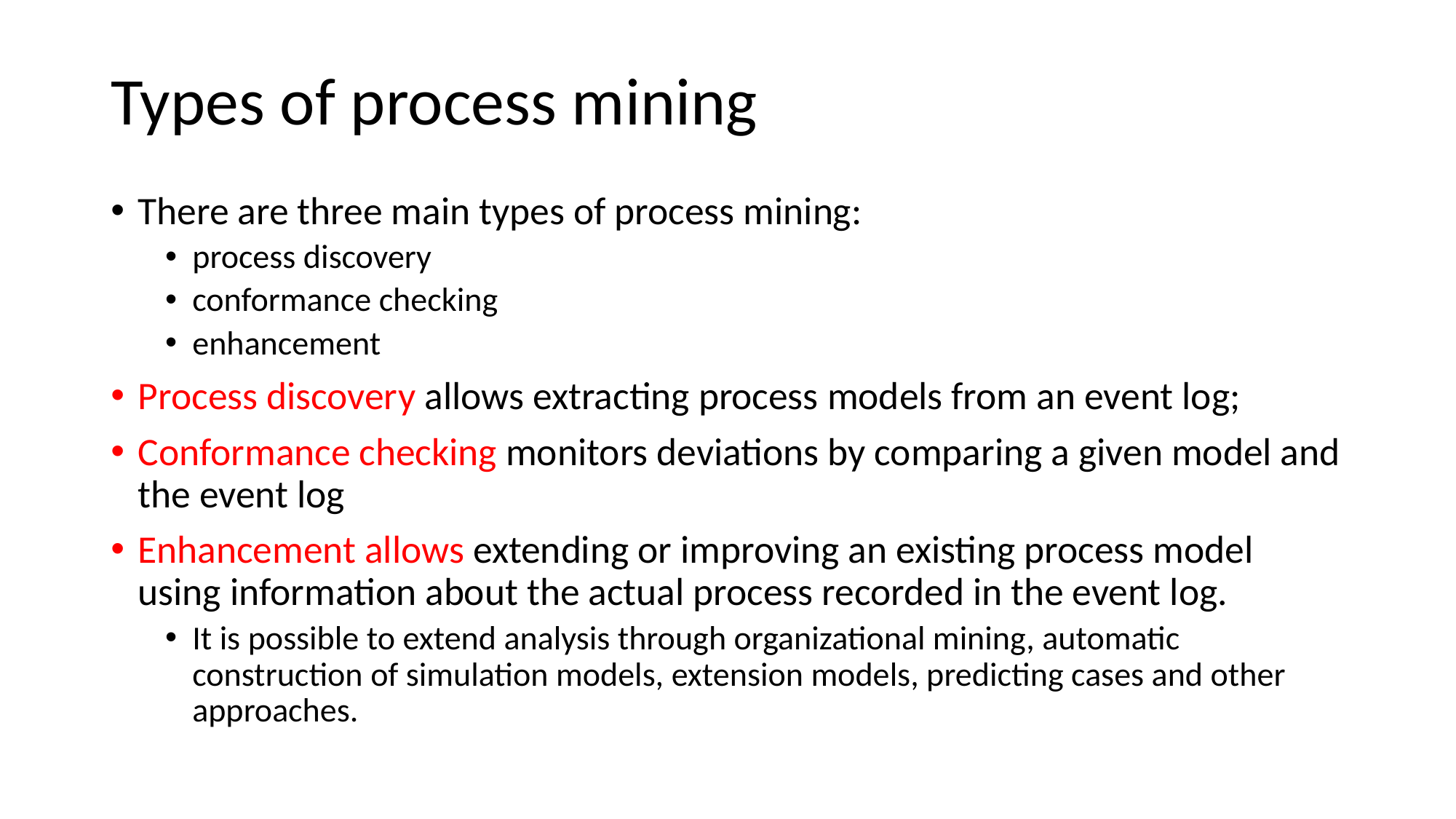

# Types of process mining
There are three main types of process mining:
process discovery
conformance checking
enhancement
Process discovery allows extracting process models from an event log;
Conformance checking monitors deviations by comparing a given model and the event log
Enhancement allows extending or improving an existing process model using information about the actual process recorded in the event log.
It is possible to extend analysis through organizational mining, automatic construction of simulation models, extension models, predicting cases and other approaches.